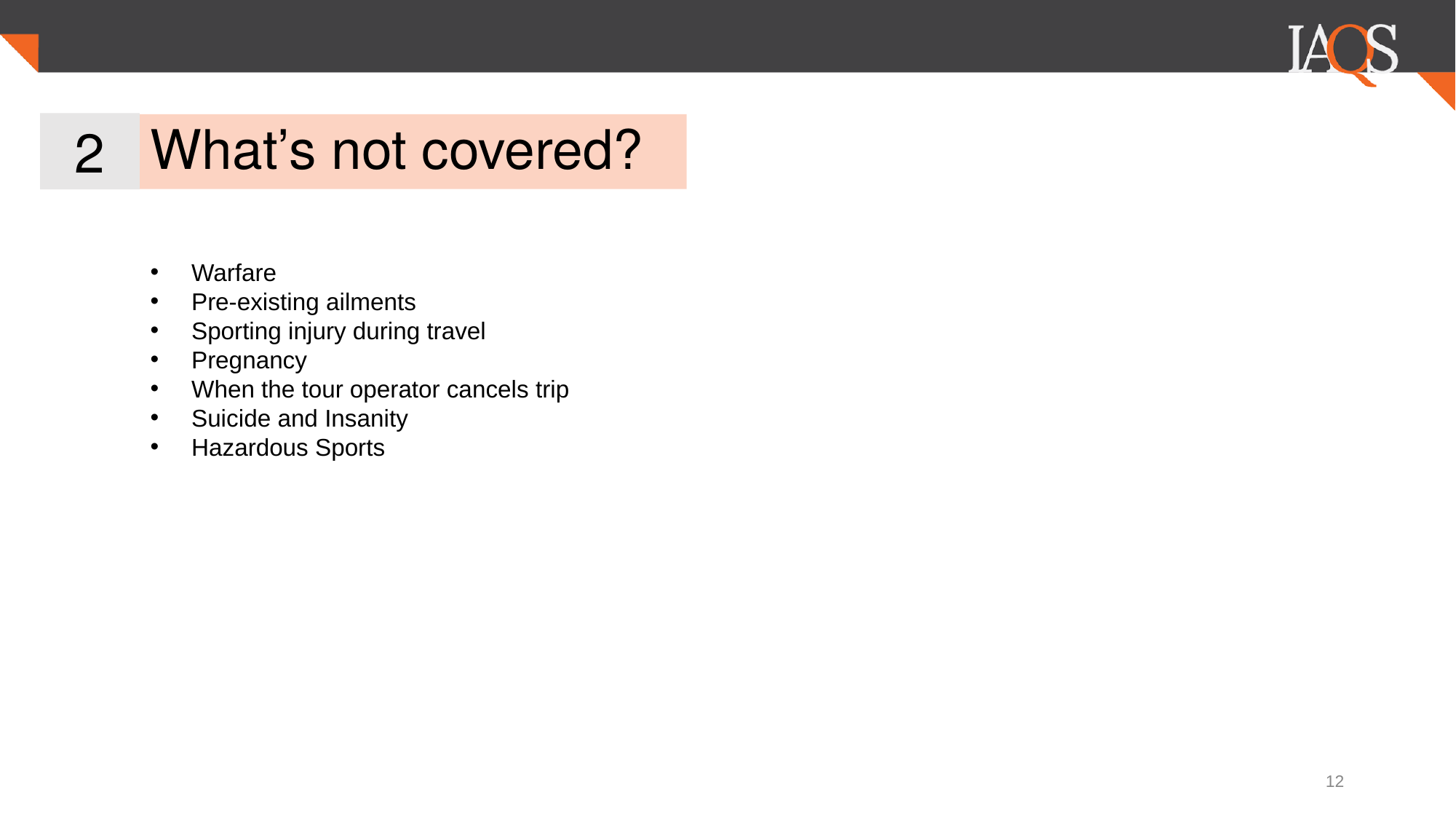

2
# What’s not covered?
Warfare
Pre-existing ailments
Sporting injury during travel
Pregnancy
When the tour operator cancels trip
Suicide and Insanity
Hazardous Sports

12